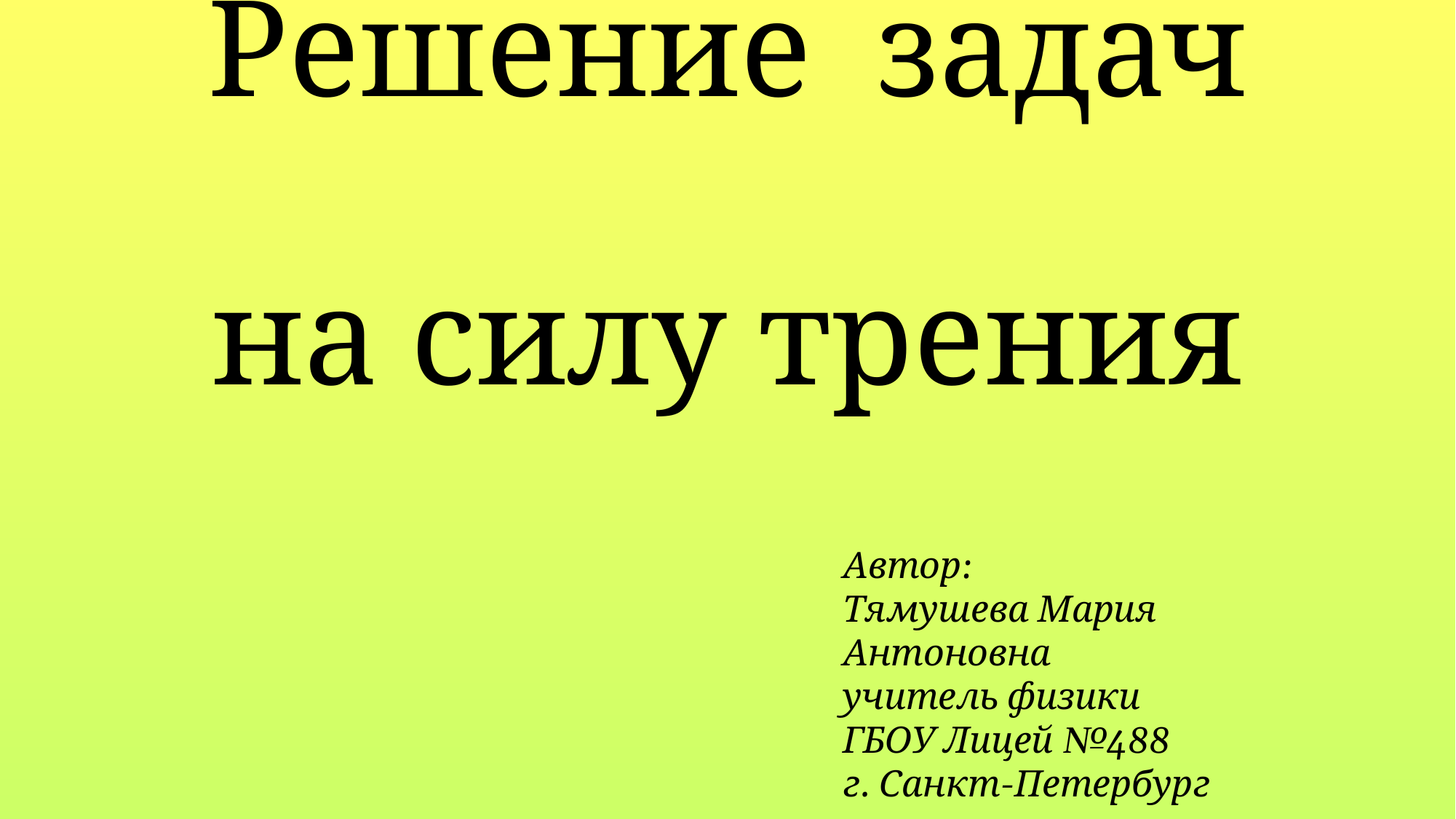

# Решение  задач на силу трения
Автор:
Тямушева Мария Антоновна
учитель физики
ГБОУ Лицей №488
г. Санкт-Петербург